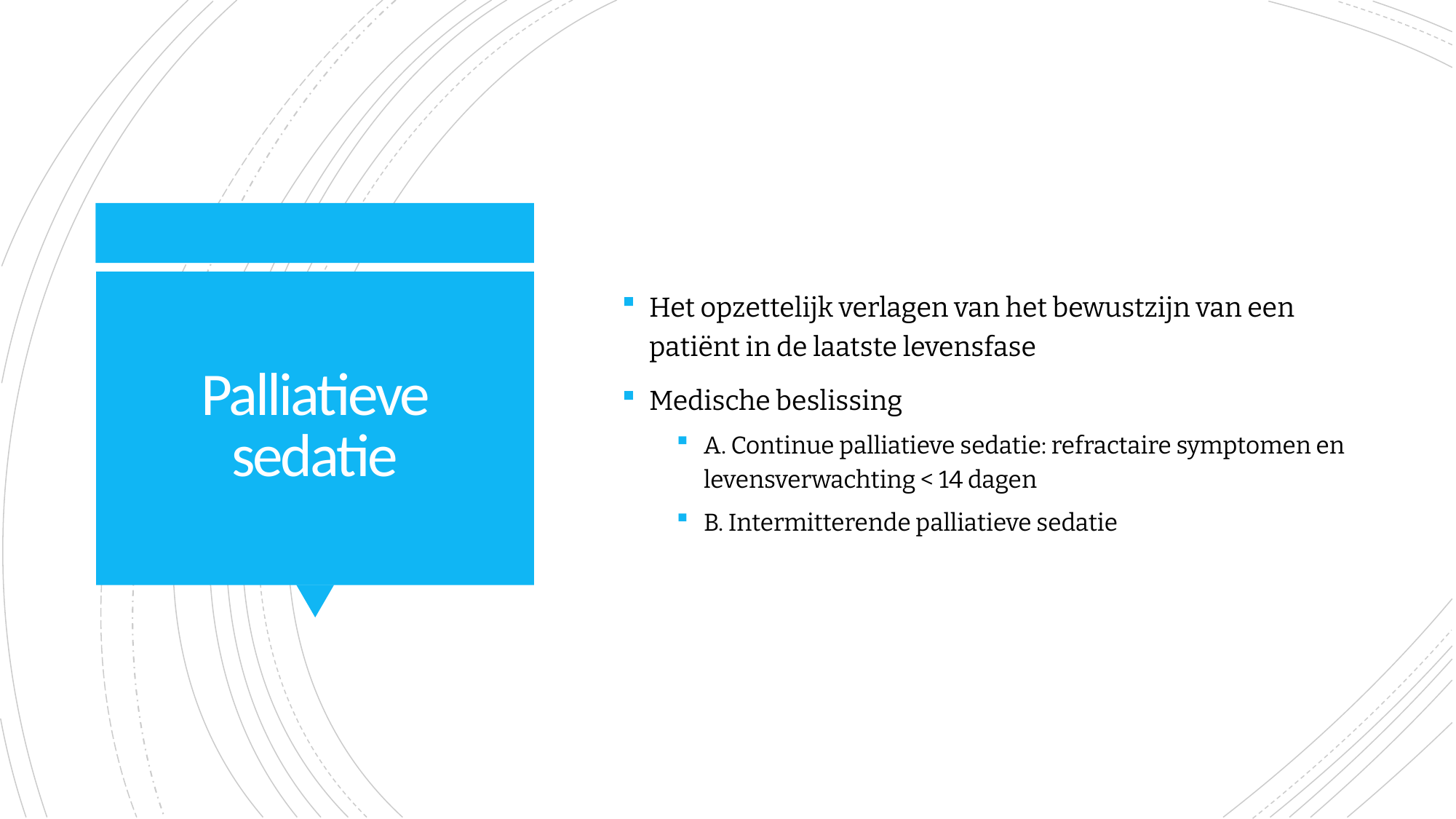

Het opzettelijk verlagen van het bewustzijn van een patiënt in de laatste levensfase
Medische beslissing
A. Continue palliatieve sedatie: refractaire symptomen en levensverwachting < 14 dagen
B. Intermitterende palliatieve sedatie
# Palliatieve sedatie